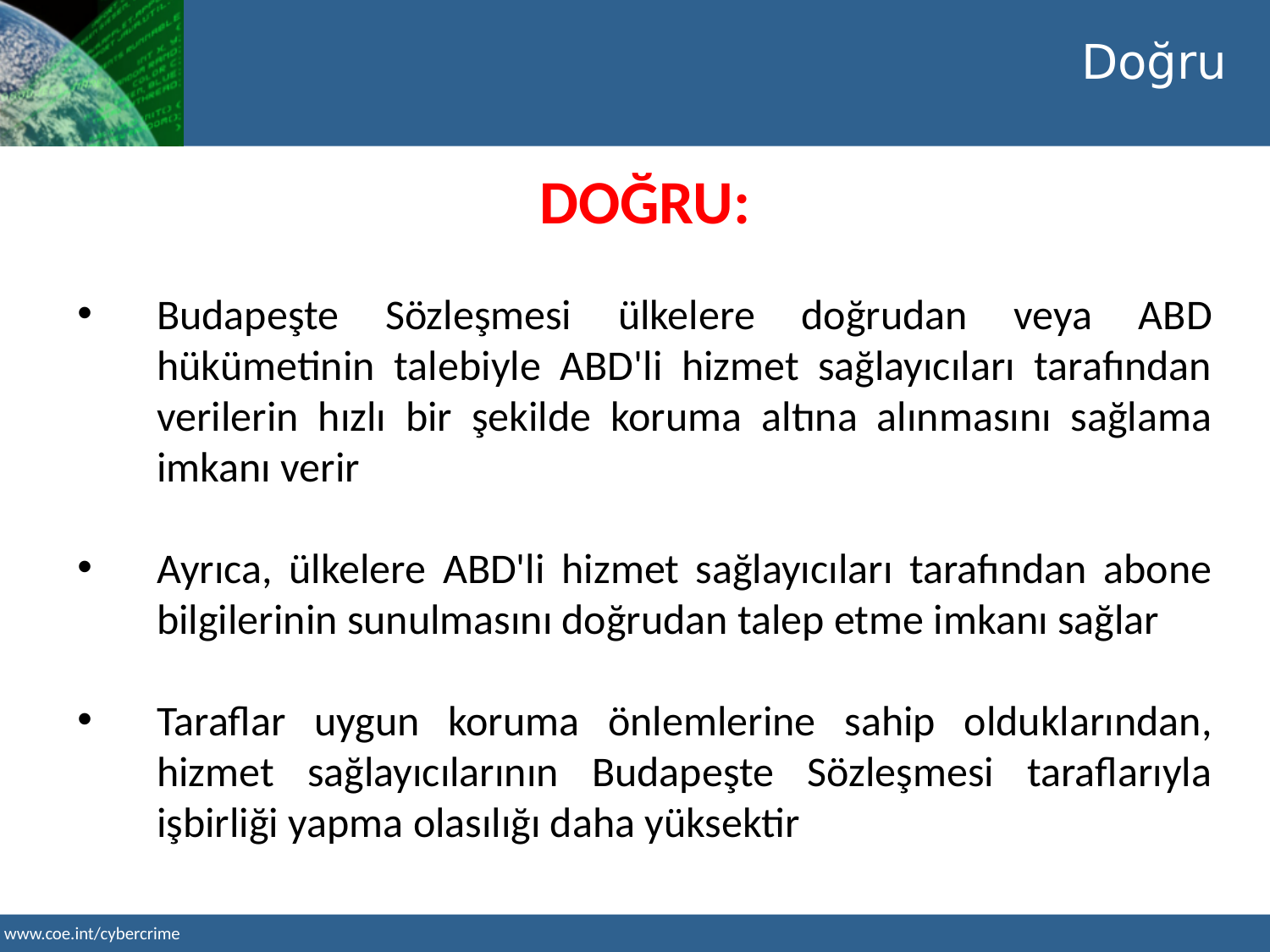

Doğru
DOĞRU:

Budapeşte Sözleşmesi ülkelere doğrudan veya ABD hükümetinin talebiyle ABD'li hizmet sağlayıcıları tarafından verilerin hızlı bir şekilde koruma altına alınmasını sağlama imkanı verir

Ayrıca, ülkelere ABD'li hizmet sağlayıcıları tarafından abone bilgilerinin sunulmasını doğrudan talep etme imkanı sağlar

Taraflar uygun koruma önlemlerine sahip olduklarından, hizmet sağlayıcılarının Budapeşte Sözleşmesi taraflarıyla işbirliği yapma olasılığı daha yüksektir